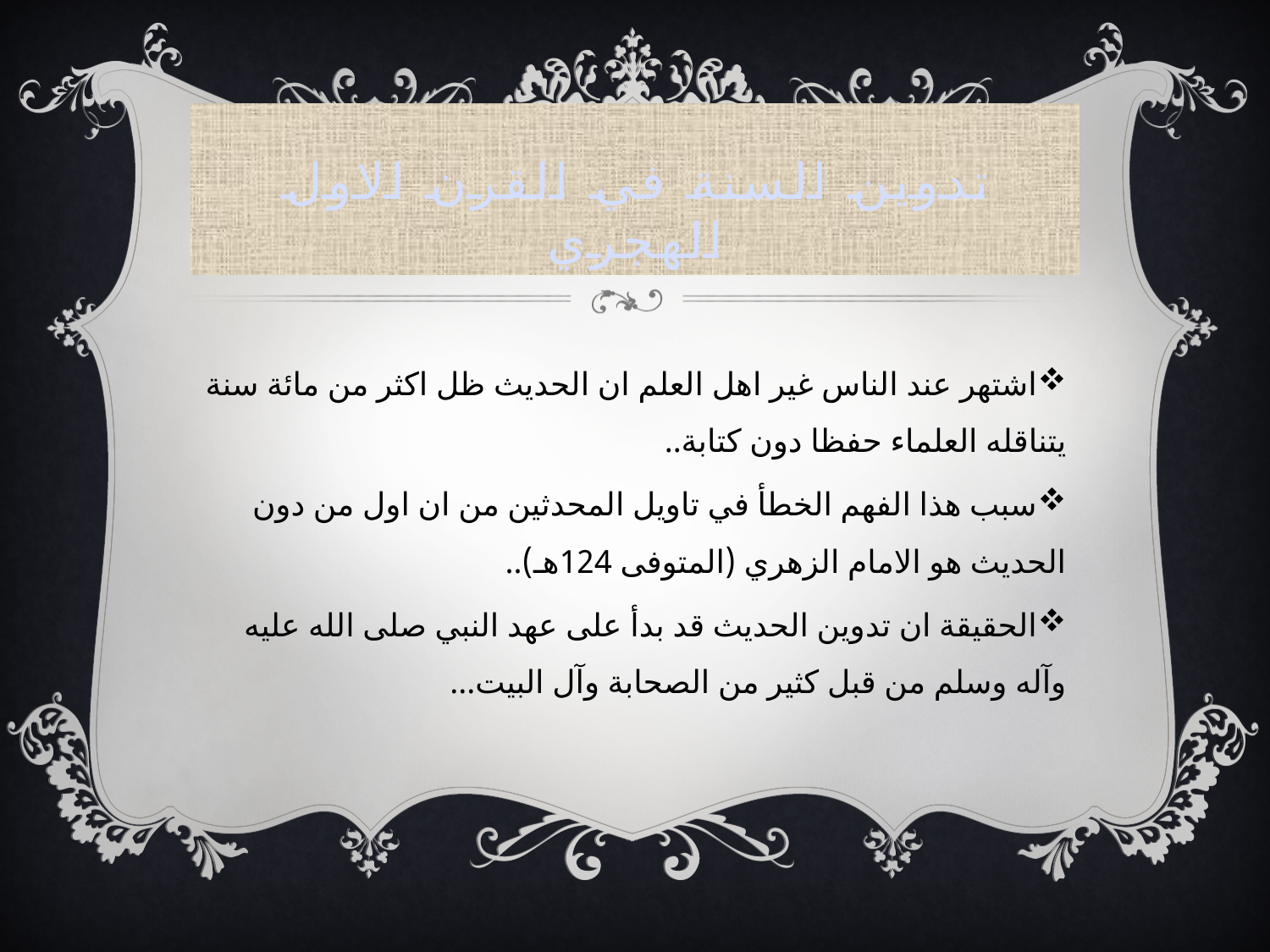

# تدوين السنة في القرن الاول الهجري
اشتهر عند الناس غير اهل العلم ان الحديث ظل اكثر من مائة سنة يتناقله العلماء حفظا دون كتابة..
سبب هذا الفهم الخطأ في تاويل المحدثين من ان اول من دون الحديث هو الامام الزهري (المتوفى 124هـ)..
الحقيقة ان تدوين الحديث قد بدأ على عهد النبي صلى الله عليه وآله وسلم من قبل كثير من الصحابة وآل البيت...